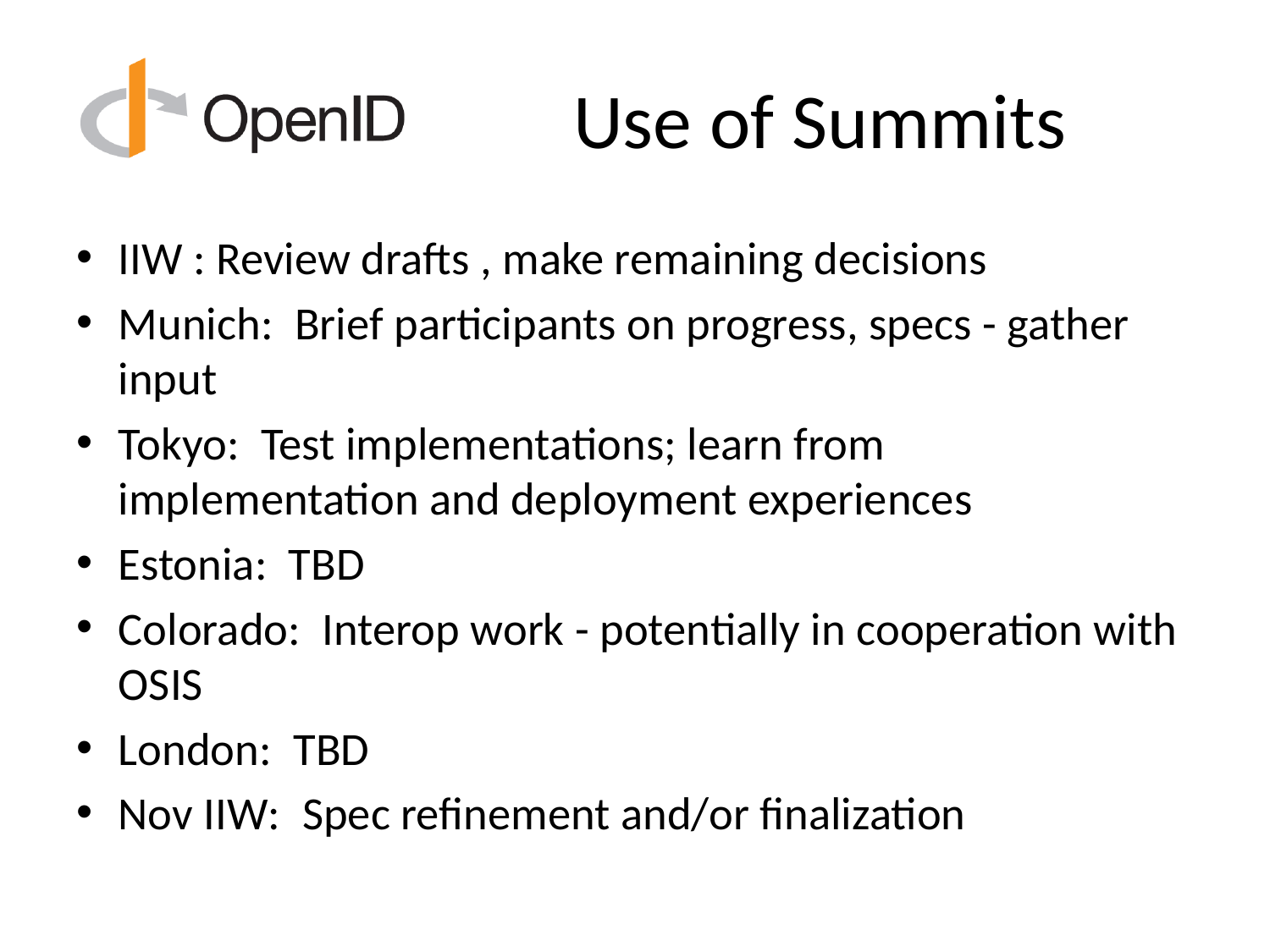

# Use of Summits
IIW : Review drafts , make remaining decisions
Munich:  Brief participants on progress, specs - gather input
Tokyo:  Test implementations; learn from implementation and deployment experiences
Estonia:  TBD
Colorado:  Interop work - potentially in cooperation with OSIS
London:  TBD
Nov IIW:  Spec refinement and/or finalization